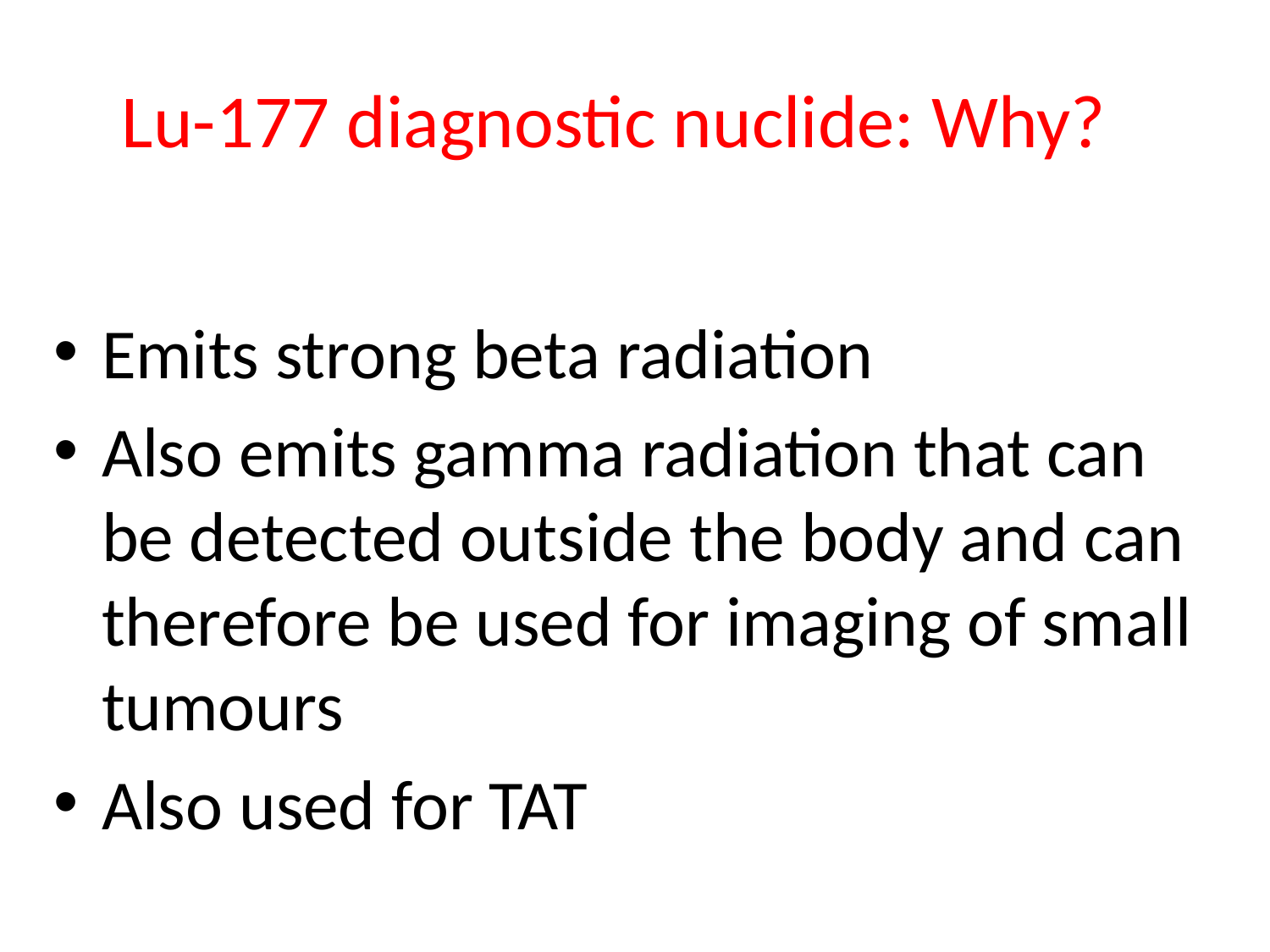

# Lu-177 diagnostic nuclide: Why?
Emits strong beta radiation
Also emits gamma radiation that can be detected outside the body and can therefore be used for imaging of small tumours
Also used for TAT